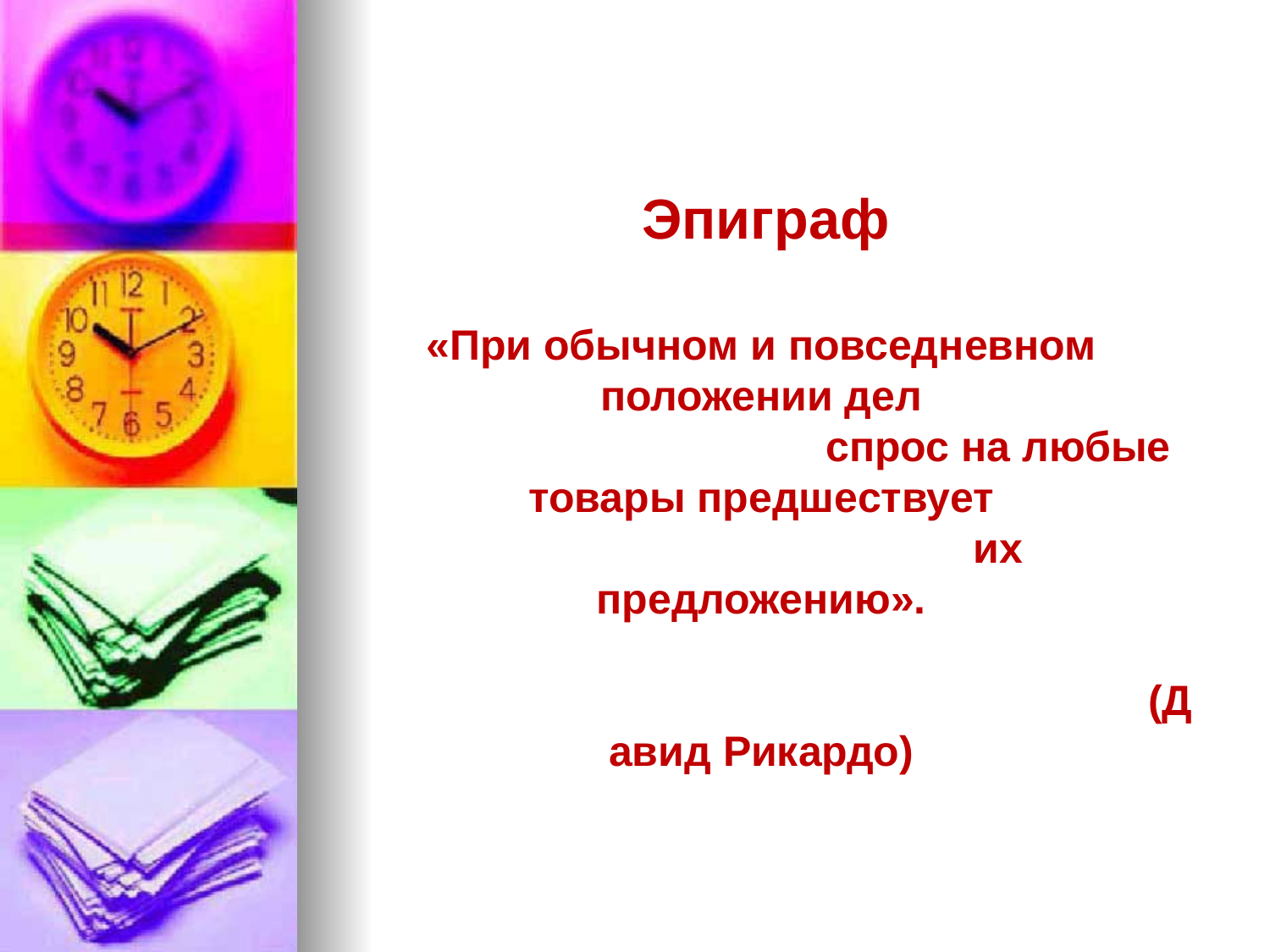

Эпиграф

«При обычном и повседневном положении дел
                                        спрос на любые товары предшествует
                                        их предложению».
                                                                                                       (Давид Рикардо)